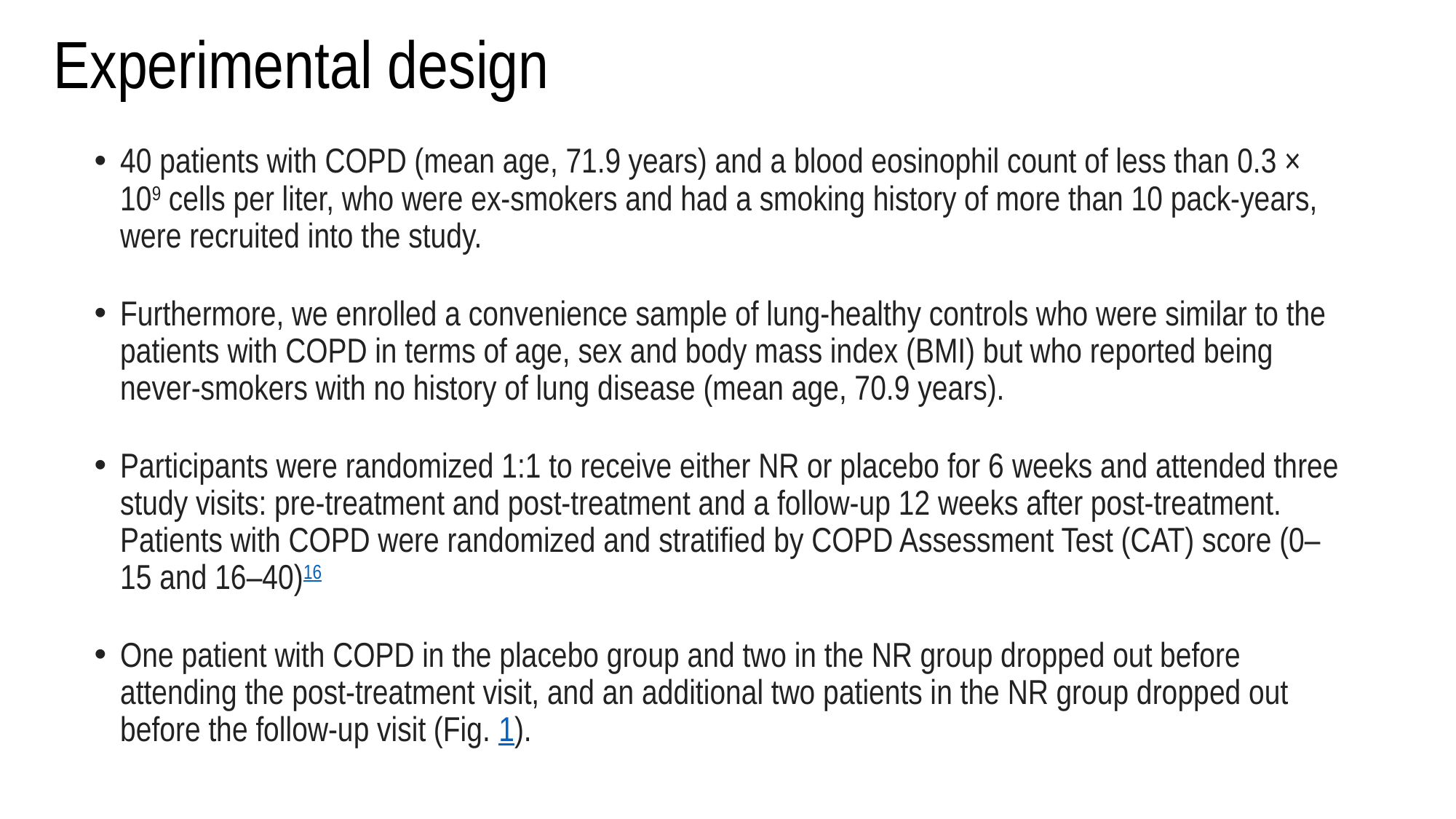

# Experimental design
40 patients with COPD (mean age, 71.9 years) and a blood eosinophil count of less than 0.3 × 109 cells per liter, who were ex-smokers and had a smoking history of more than 10 pack-years, were recruited into the study.
Furthermore, we enrolled a convenience sample of lung-healthy controls who were similar to the patients with COPD in terms of age, sex and body mass index (BMI) but who reported being never-smokers with no history of lung disease (mean age, 70.9 years).
Participants were randomized 1:1 to receive either NR or placebo for 6 weeks and attended three study visits: pre-treatment and post-treatment and a follow-up 12 weeks after post-treatment. Patients with COPD were randomized and stratified by COPD Assessment Test (CAT) score (0–15 and 16–40)16
One patient with COPD in the placebo group and two in the NR group dropped out before attending the post-treatment visit, and an additional two patients in the NR group dropped out before the follow-up visit (Fig. 1).